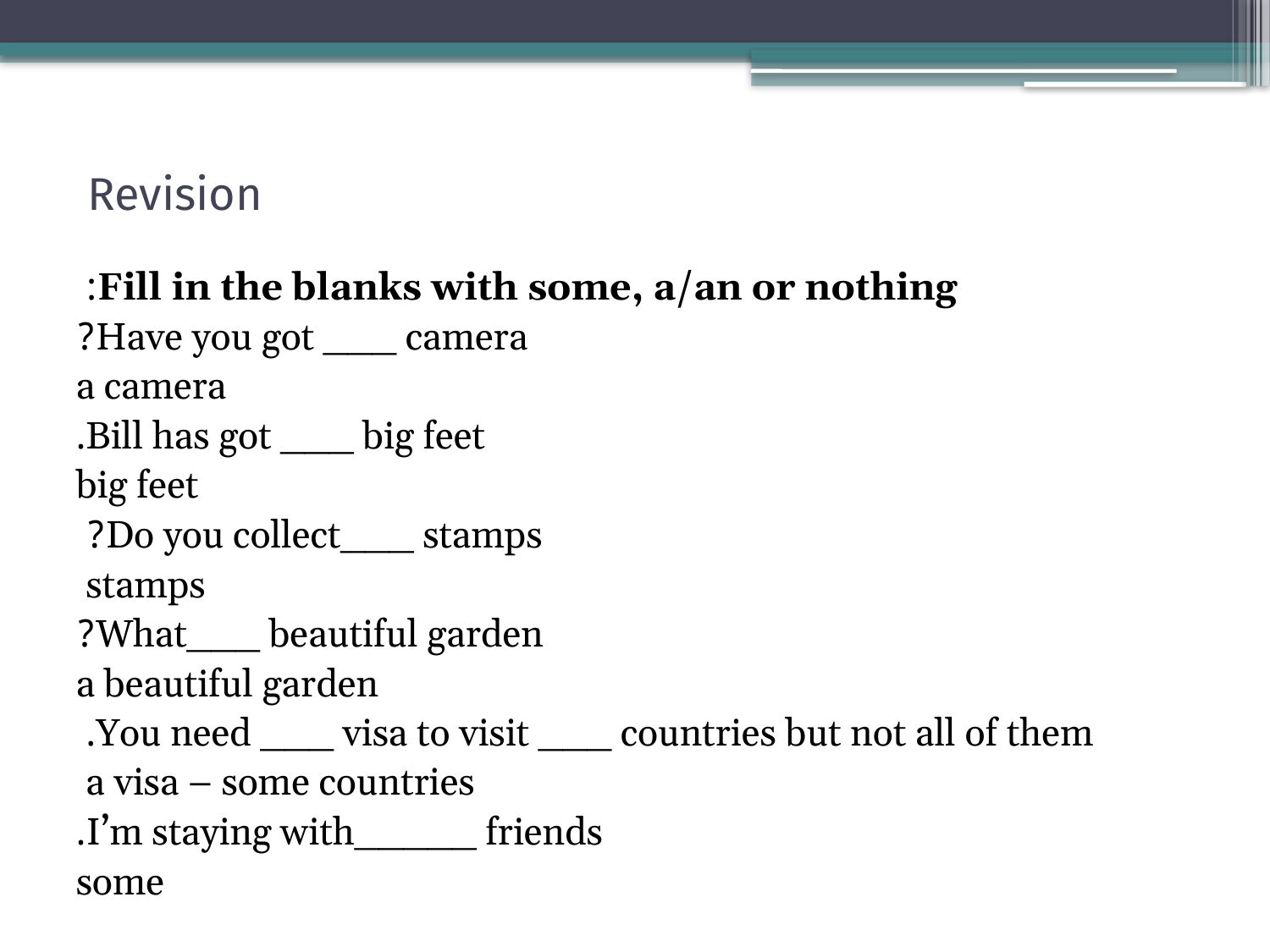

# Revision
Fill in the blanks with some, a/an or nothing:
Have you got ___ camera?
a camera
Bill has got ___ big feet.
big feet
Do you collect___ stamps?
stamps
What___ beautiful garden?
a beautiful garden
You need ___ visa to visit ___ countries but not all of them.
a visa – some countries
I’m staying with_____ friends.
some